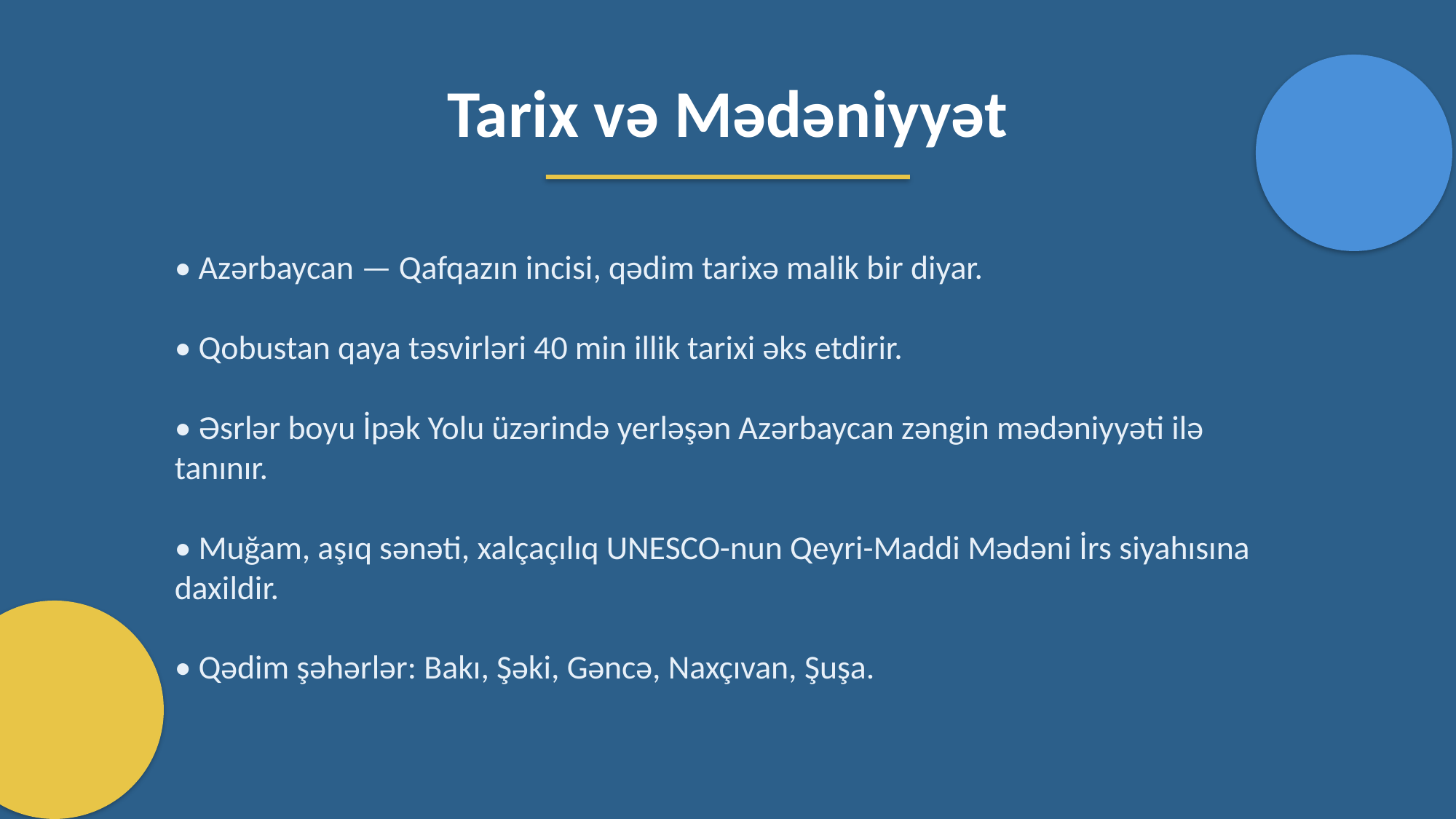

Tarix və Mədəniyyət

• Azərbaycan — Qafqazın incisi, qədim tarixə malik bir diyar.
• Qobustan qaya təsvirləri 40 min illik tarixi əks etdirir.
• Əsrlər boyu İpək Yolu üzərində yerləşən Azərbaycan zəngin mədəniyyəti ilə tanınır.
• Muğam, aşıq sənəti, xalçaçılıq UNESCO-nun Qeyri-Maddi Mədəni İrs siyahısına daxildir.
• Qədim şəhərlər: Bakı, Şəki, Gəncə, Naxçıvan, Şuşa.